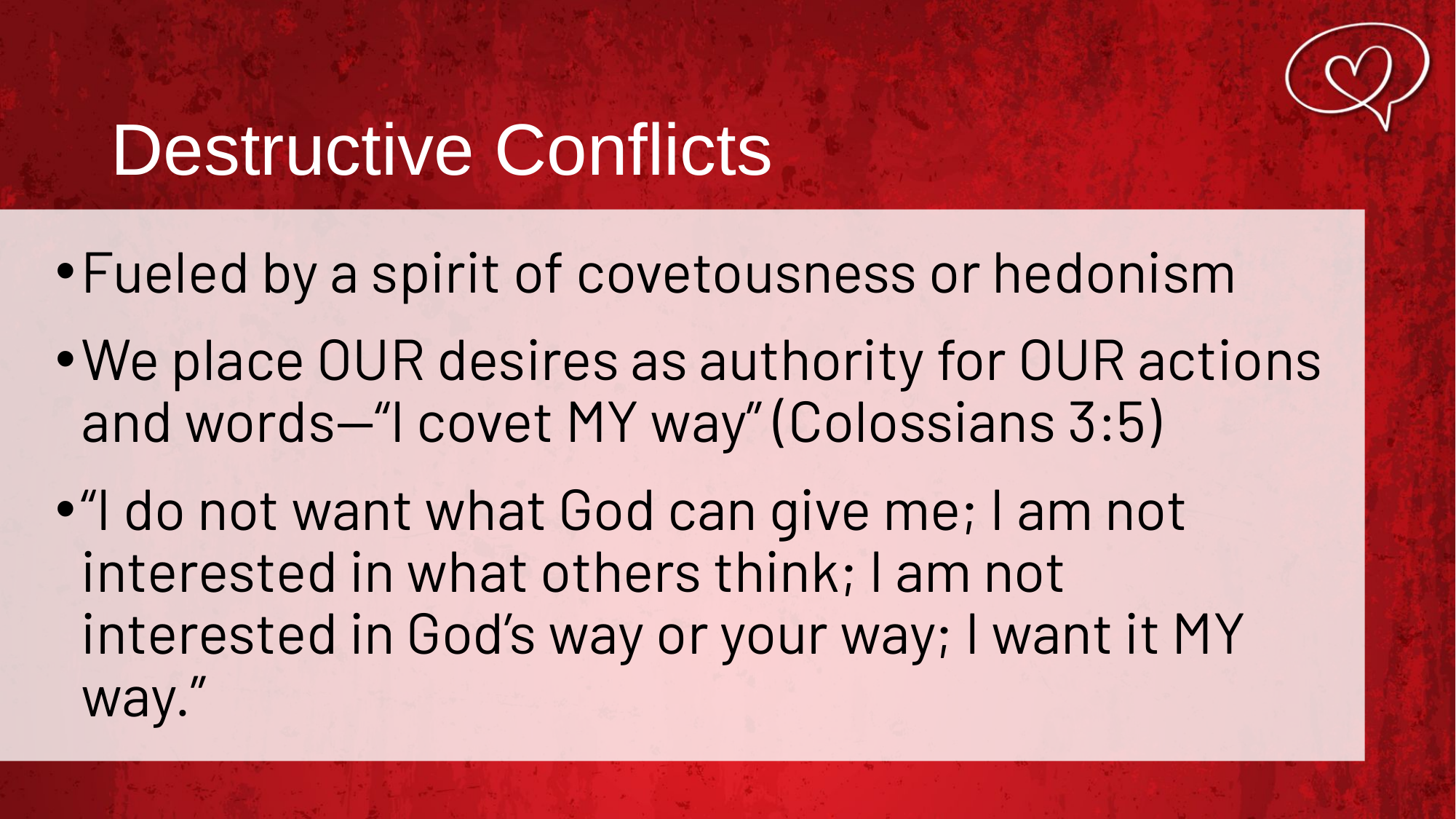

# Destructive Conflicts
Fueled by a spirit of covetousness or hedonism
We place OUR desires as authority for OUR actions and words—“I covet MY way” (Colossians 3:5)
“I do not want what God can give me; I am not interested in what others think; I am not interested in God’s way or your way; I want it MY way.”